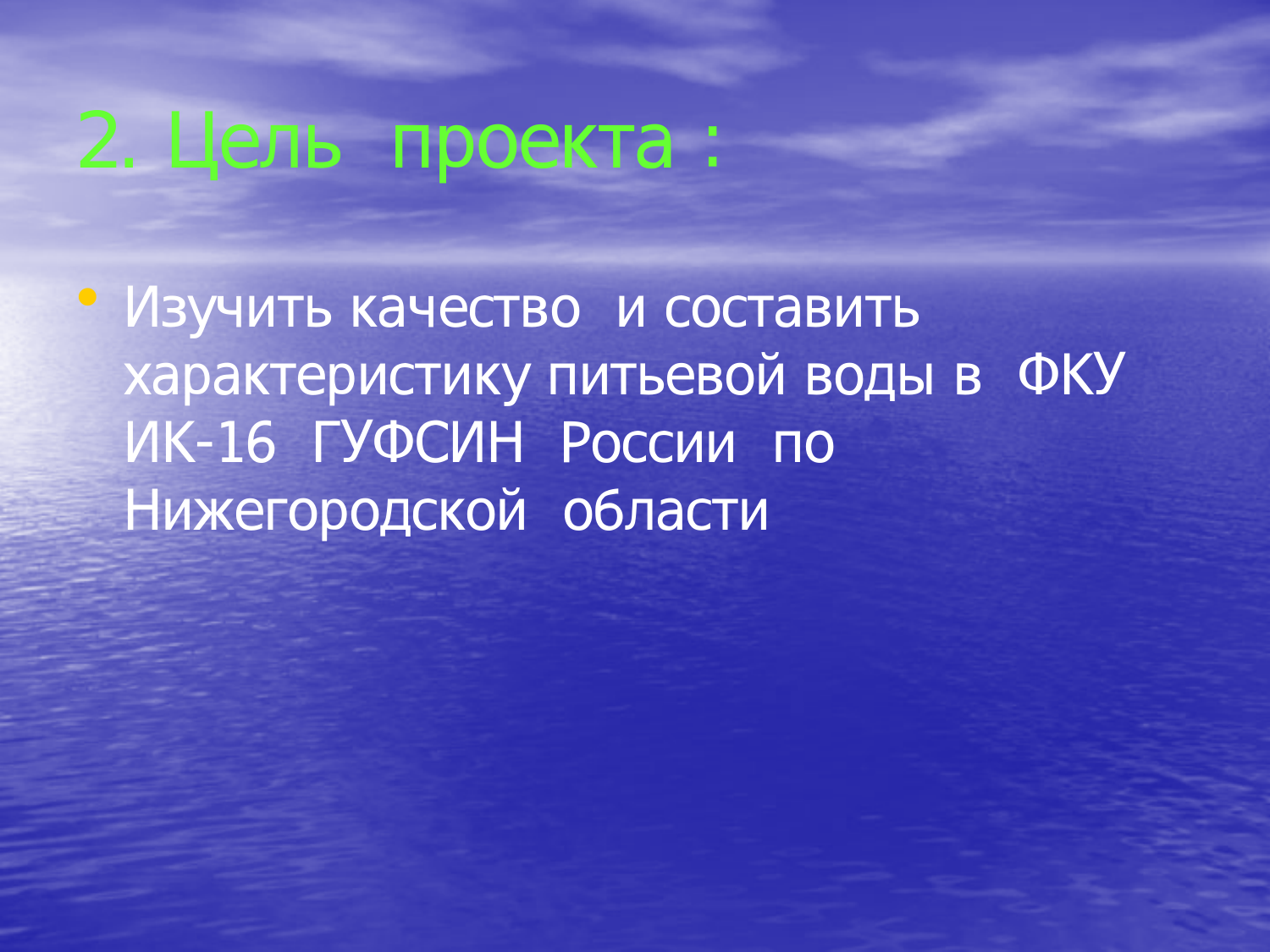

# 2. Цель  проекта :
Изучить качество  и составить  характеристику питьевой воды в  ФКУ  ИК-16  ГУФСИН  России  по Нижегородской  области